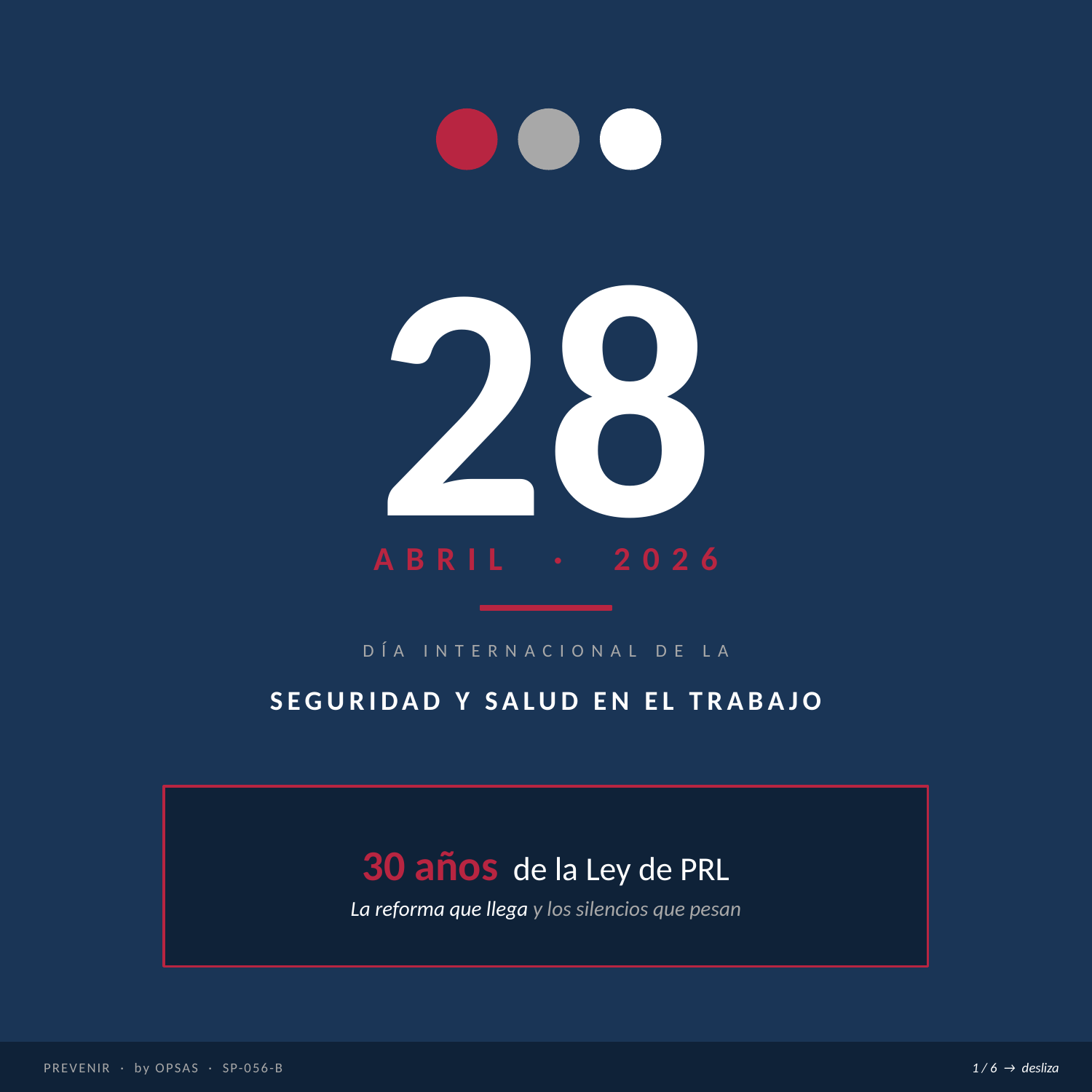

28
ABRIL  ·  2026

DÍA INTERNACIONAL DE LA
SEGURIDAD Y SALUD EN EL TRABAJO

30 años  de la Ley de PRL
La reforma que llega y los silencios que pesan

PREVENIR  ·  by OPSAS  ·  SP-056-B
1 / 6  →  desliza